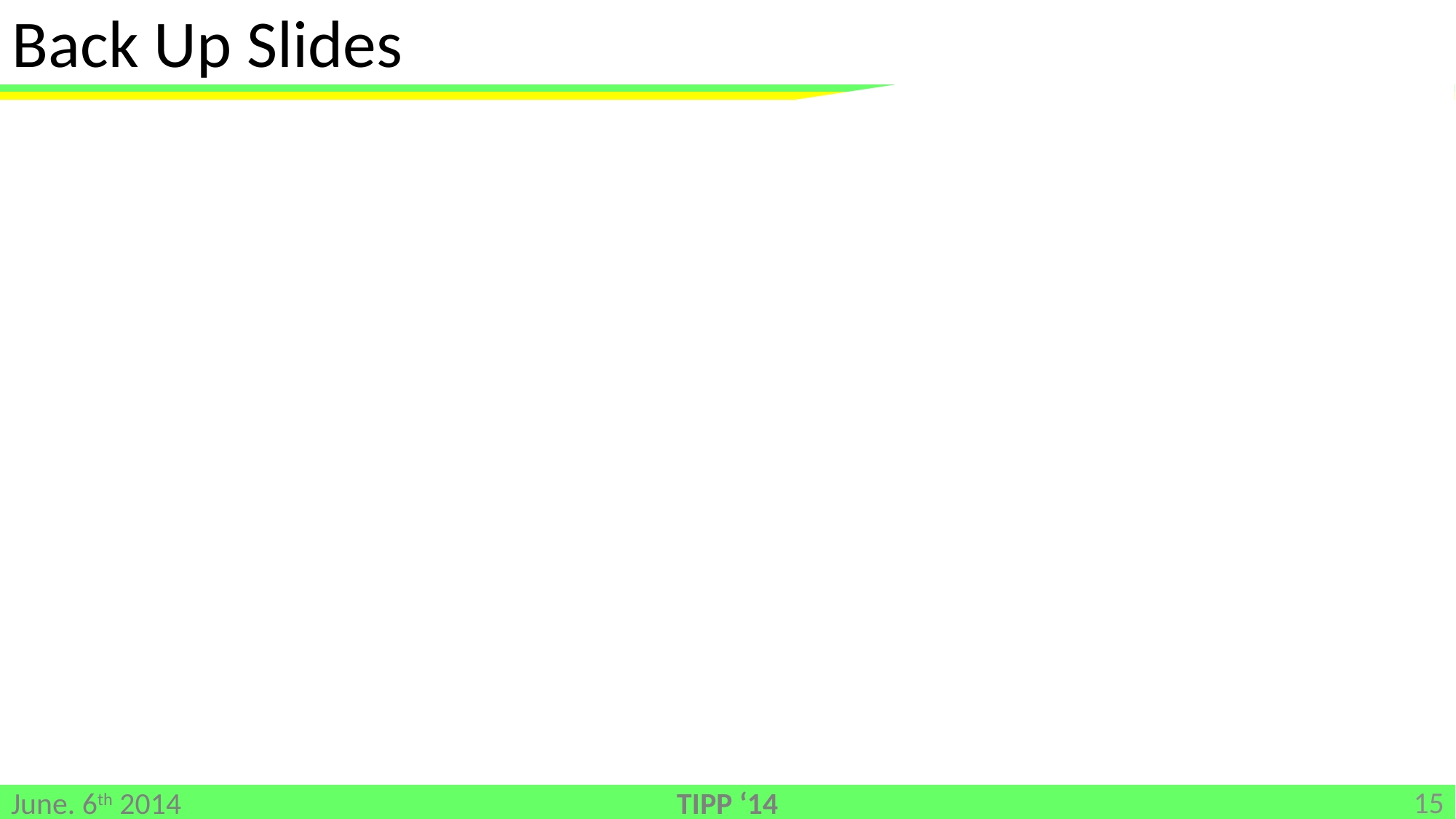

Back Up Slides

15
TIPP ‘14
June. 6th 2014